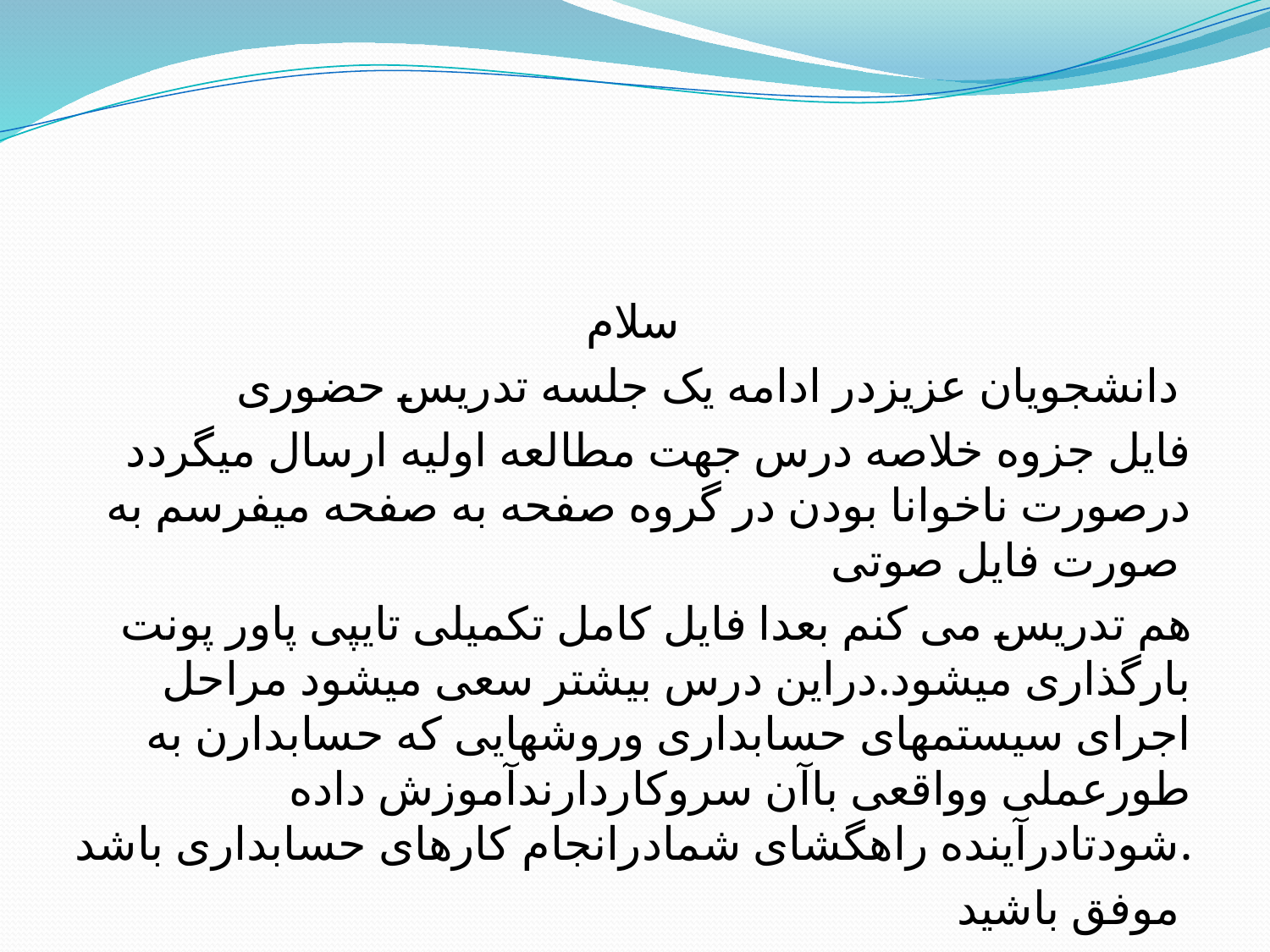

#
سلام
دانشجویان عزیزدر ادامه یک جلسه تدریس حضوری
فایل جزوه خلاصه درس جهت مطالعه اولیه ارسال میگردد درصورت ناخوانا بودن در گروه صفحه به صفحه میفرسم به صورت فایل صوتی
هم تدریس می کنم بعدا فایل کامل تکمیلی تایپی پاور پونت بارگذاری میشود.دراین درس بیشتر سعی میشود مراحل اجرای سیستمهای حسابداری وروشهایی که حسابدارن به طورعملی وواقعی باآن سروکاردارندآموزش داده شودتادرآینده راهگشای شمادرانجام کارهای حسابداری باشد.
 موفق باشید